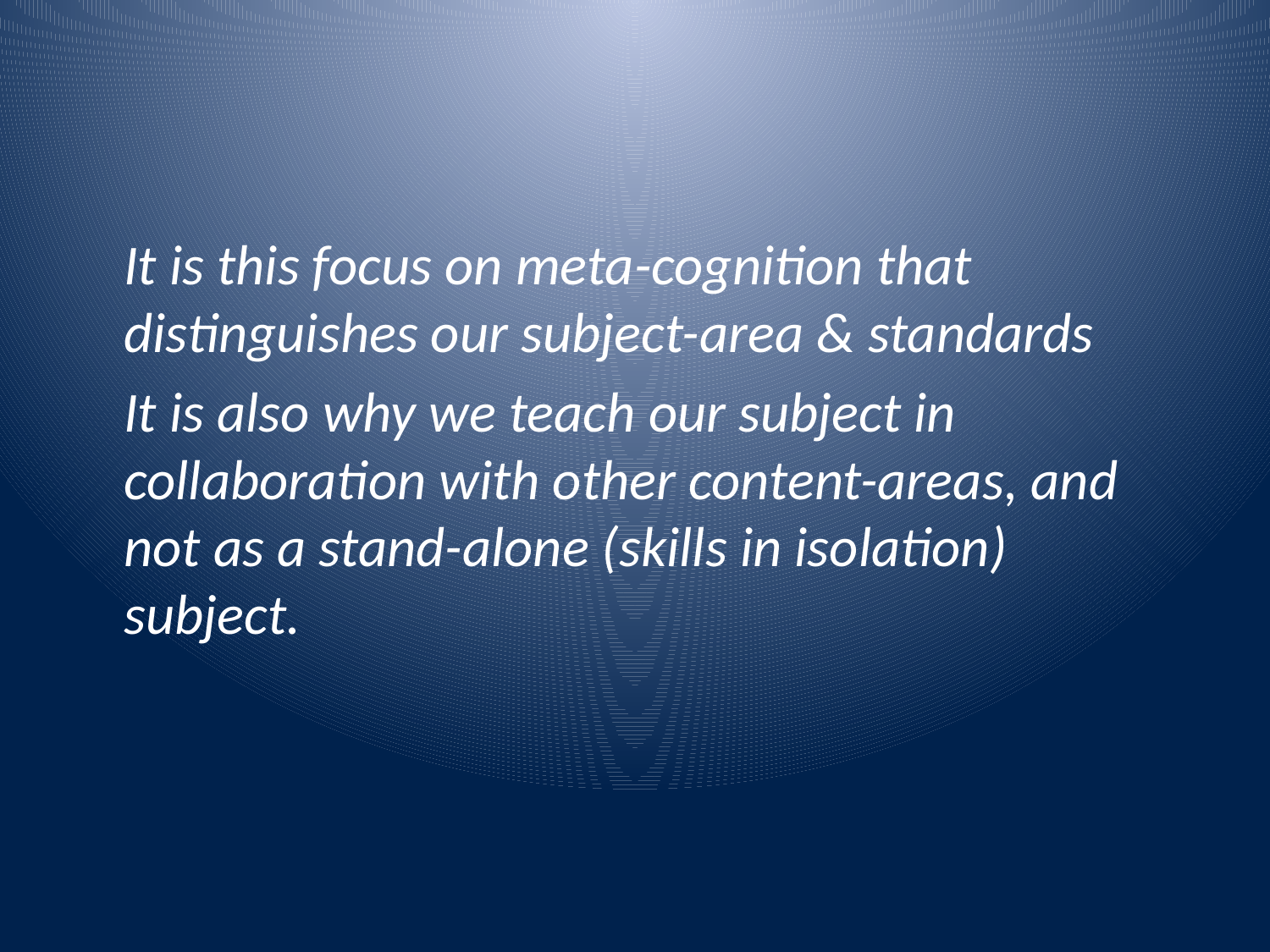

#
	It is this focus on meta-cognition that distinguishes our subject-area & standards
	It is also why we teach our subject in collaboration with other content-areas, and not as a stand-alone (skills in isolation) subject.